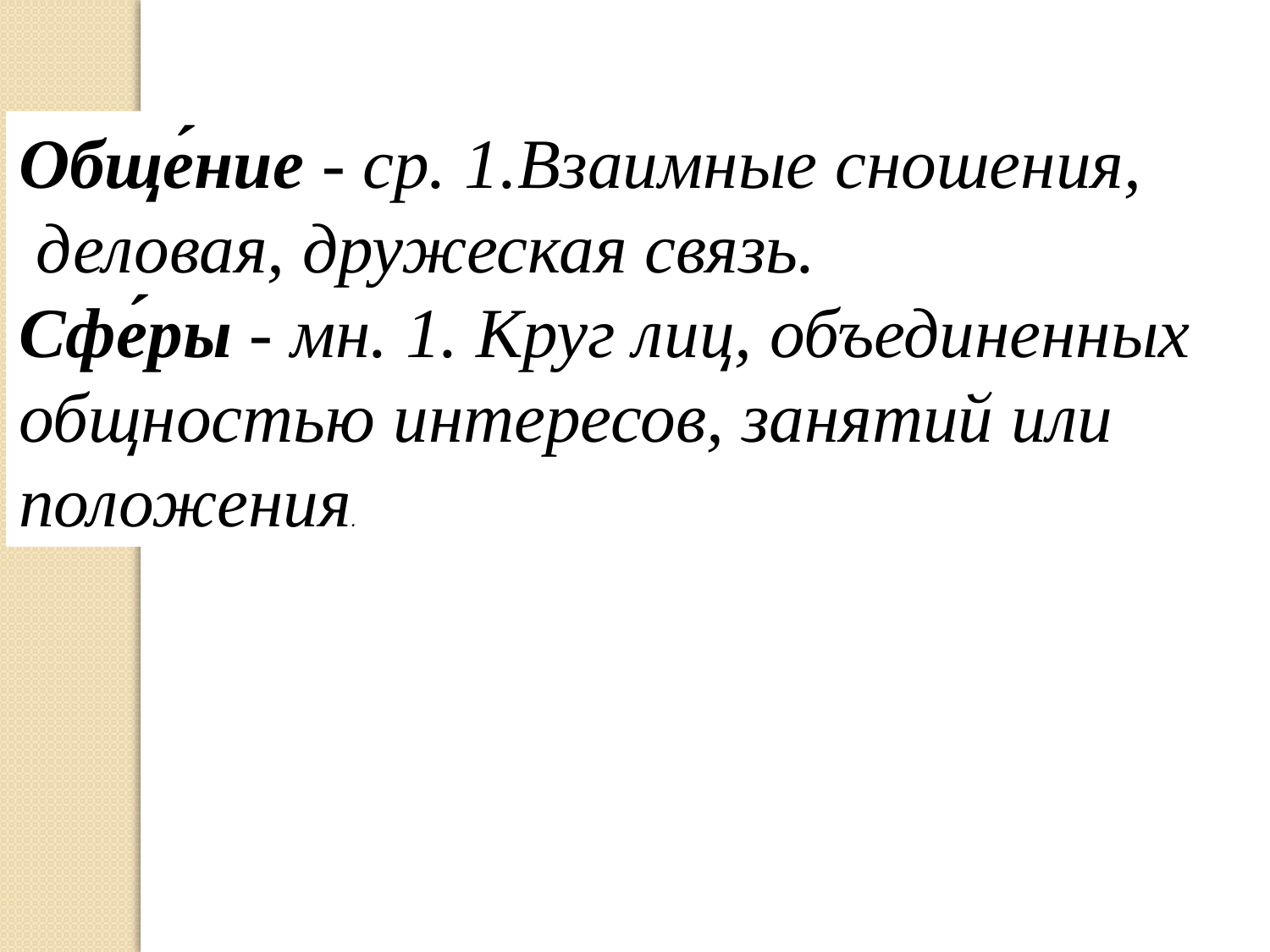

Обще́ние - ср. 1.Взаимные сношения,
 деловая, дружеская связь.
Сфе́ры - мн. 1. Круг лиц, объединенных
общностью интересов, занятий или
положения.